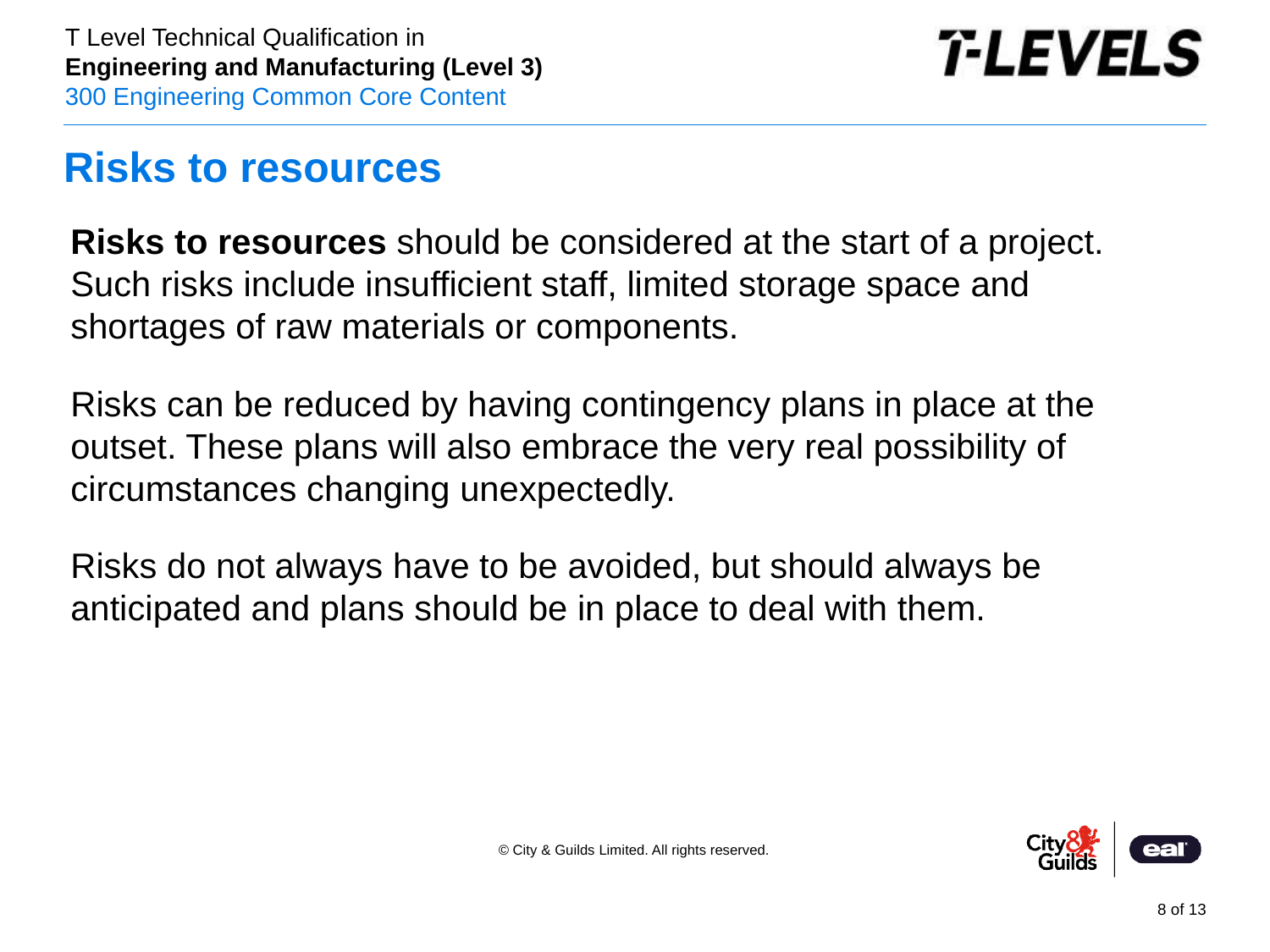

# Risks to resources
Risks to resources should be considered at the start of a project. Such risks include insufficient staff, limited storage space and shortages of raw materials or components.
Risks can be reduced by having contingency plans in place at the outset. These plans will also embrace the very real possibility of circumstances changing unexpectedly.
Risks do not always have to be avoided, but should always be anticipated and plans should be in place to deal with them.